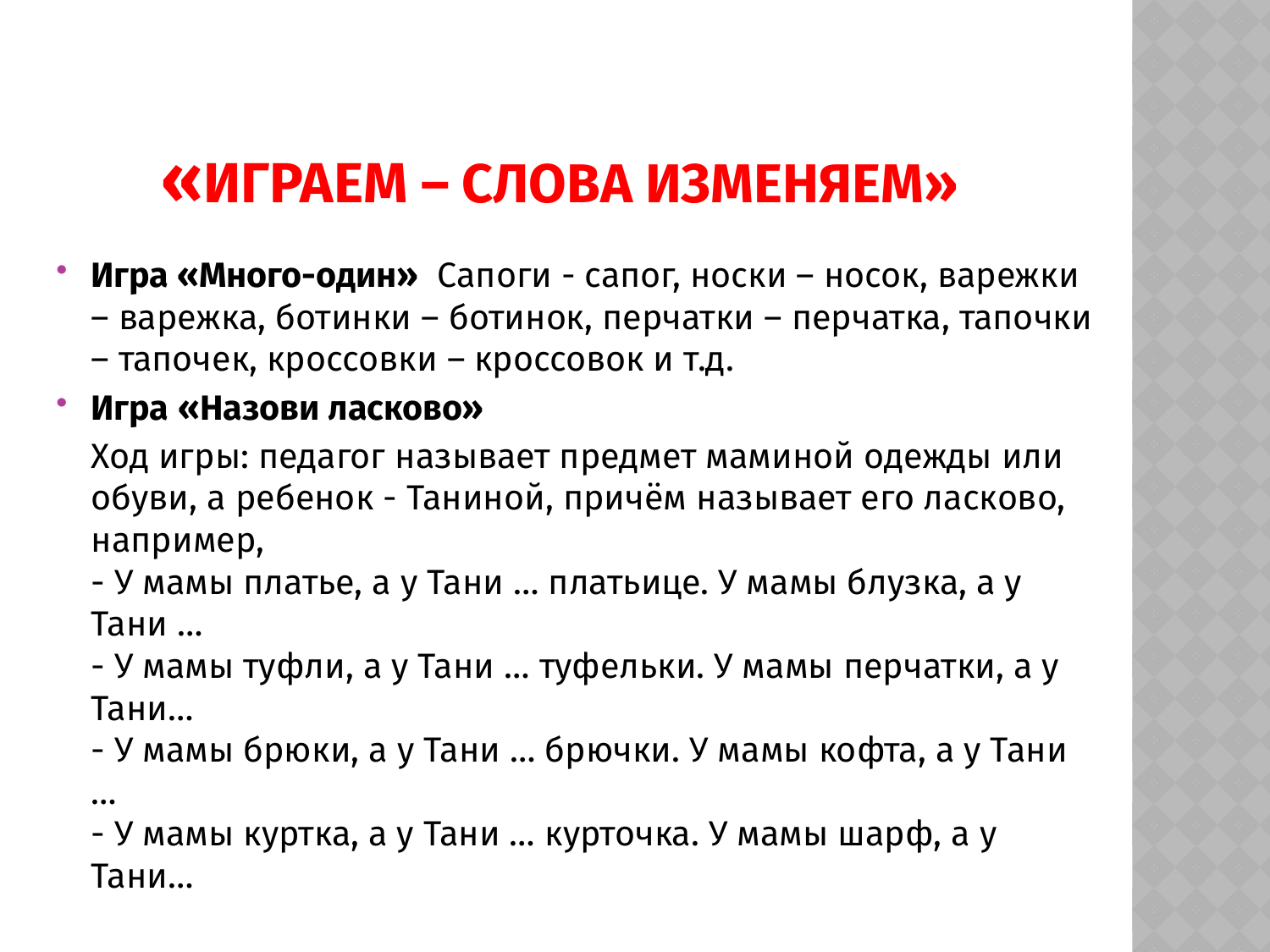

# «играем – слова изменяем»
Игра «Много-один»  Сапоги - сапог, носки – носок, варежки – варежка, ботинки – ботинок, перчатки – перчатка, тапочки – тапочек, кроссовки – кроссовок и т.д.
Игра «Назови ласково»
Ход игры: педагог называет предмет маминой одежды или обуви, а ребенок - Таниной, причём называет его ласково, например,
- У мамы платье, а у Тани … платьице. У мамы блузка, а у Тани …
- У мамы туфли, а у Тани … туфельки. У мамы перчатки, а у Тани…
- У мамы брюки, а у Тани … брючки. У мамы кофта, а у Тани …
- У мамы куртка, а у Тани … курточка. У мамы шарф, а у Тани…